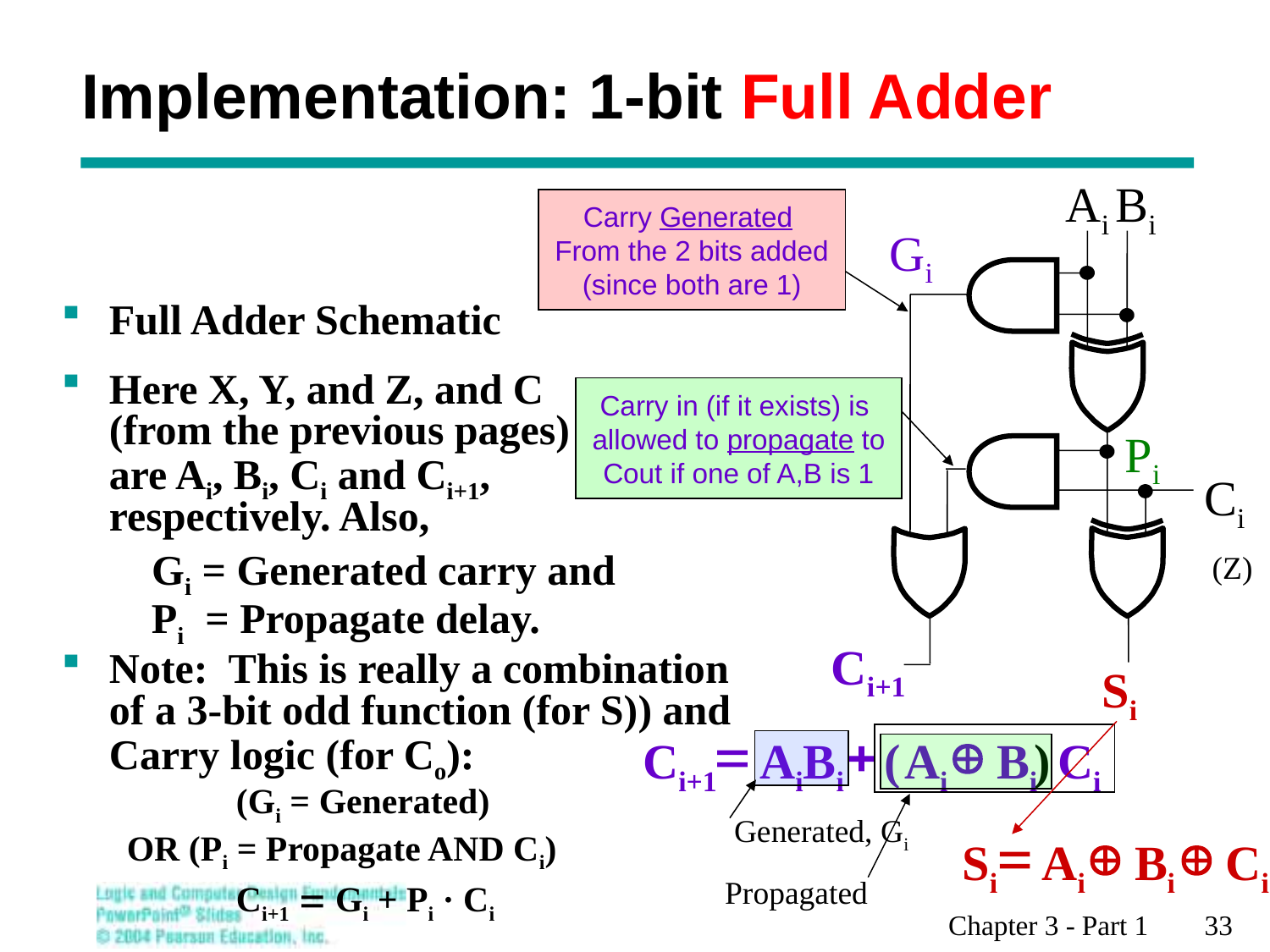

# Implementation: 1-bit Full Adder
Ai
Bi
Carry Generated
From the 2 bits added
(since both are 1)
Gi

Full Adder Schematic
Here X, Y, and Z, and C
(from the previous pages)
are Ai, Bi, Ci and Ci+1,
respectively. Also,
   Gi = Generated carry and
    Pi  = Propagate delay.
Note:  This is really a combination
of a 3-bit odd function (for S)) and
Carry logic (for Co):
	(Gi = Generated)
	  OR (Pi = Propagate AND Ci)
		Ci+1 = Gi + Pi · Ci

Carry in (if it exists) is
allowed to propagate to
Cout if one of A,B is 1

Pi

Ci

(Z)

Ci+1
Si

=
+
⊕

Ci+1
Ai
Bi
(
Ai
Bi
)
Ci

Generated, Gi
=
⊕
⊕
Si
Ai
Bi
Ci
Propagated
Chapter 3 - Part 1        33